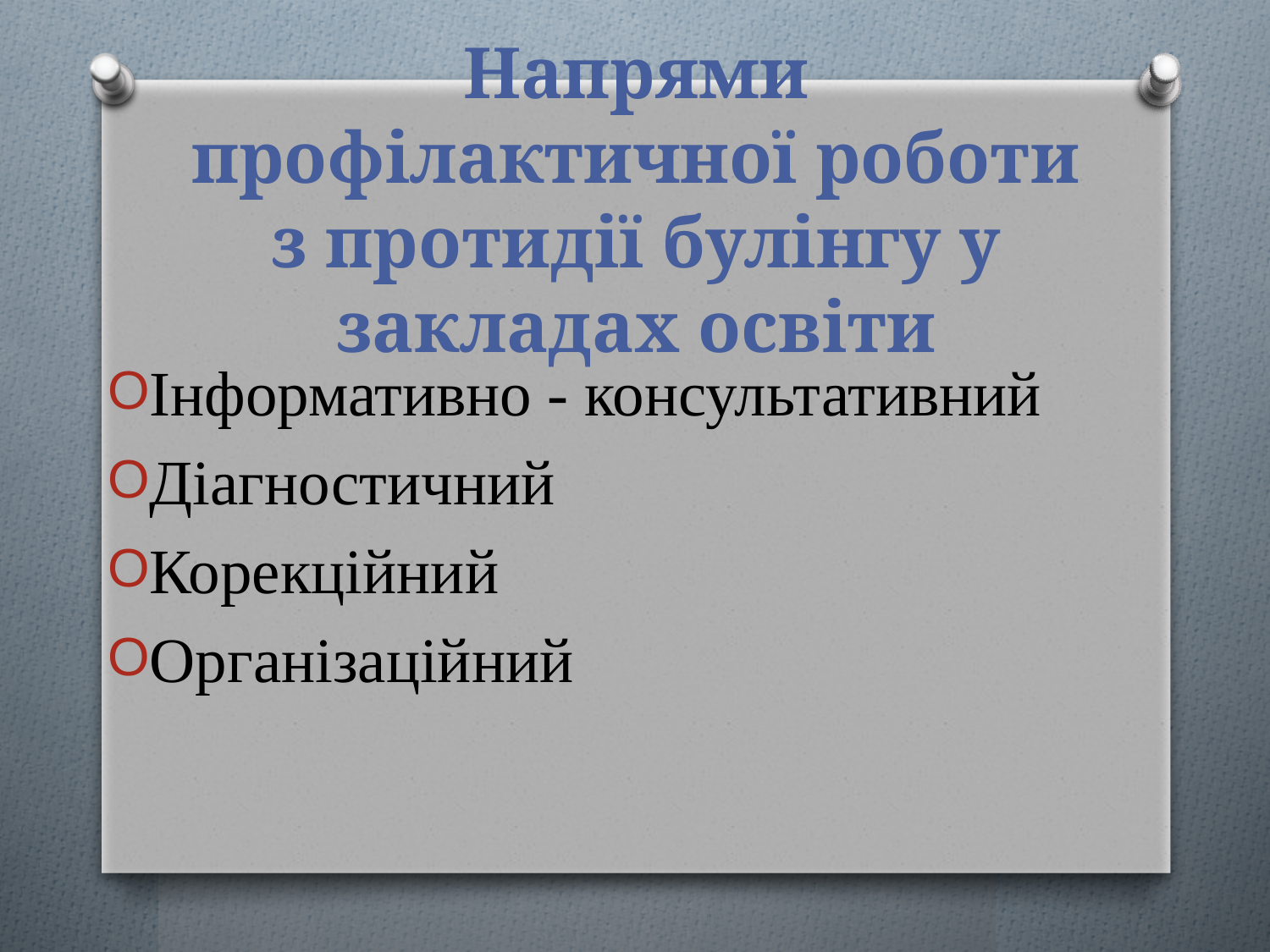

# Напрями профілактичної роботи з протидії булінгу у закладах освіти
Інформативно - консультативний
Діагностичний
Корекційний
Організаційний